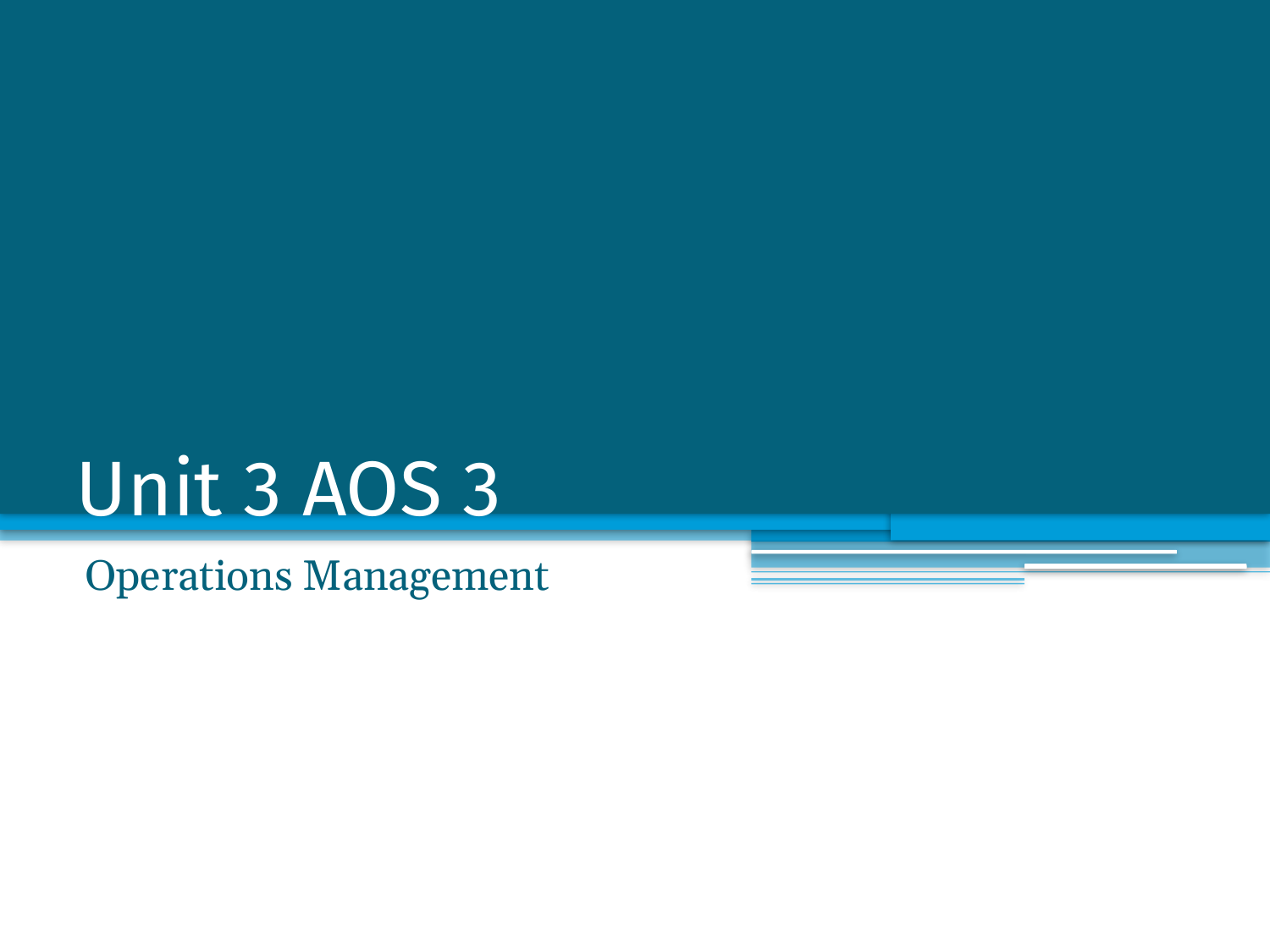

# Unit 3 AOS 3
Operations Management